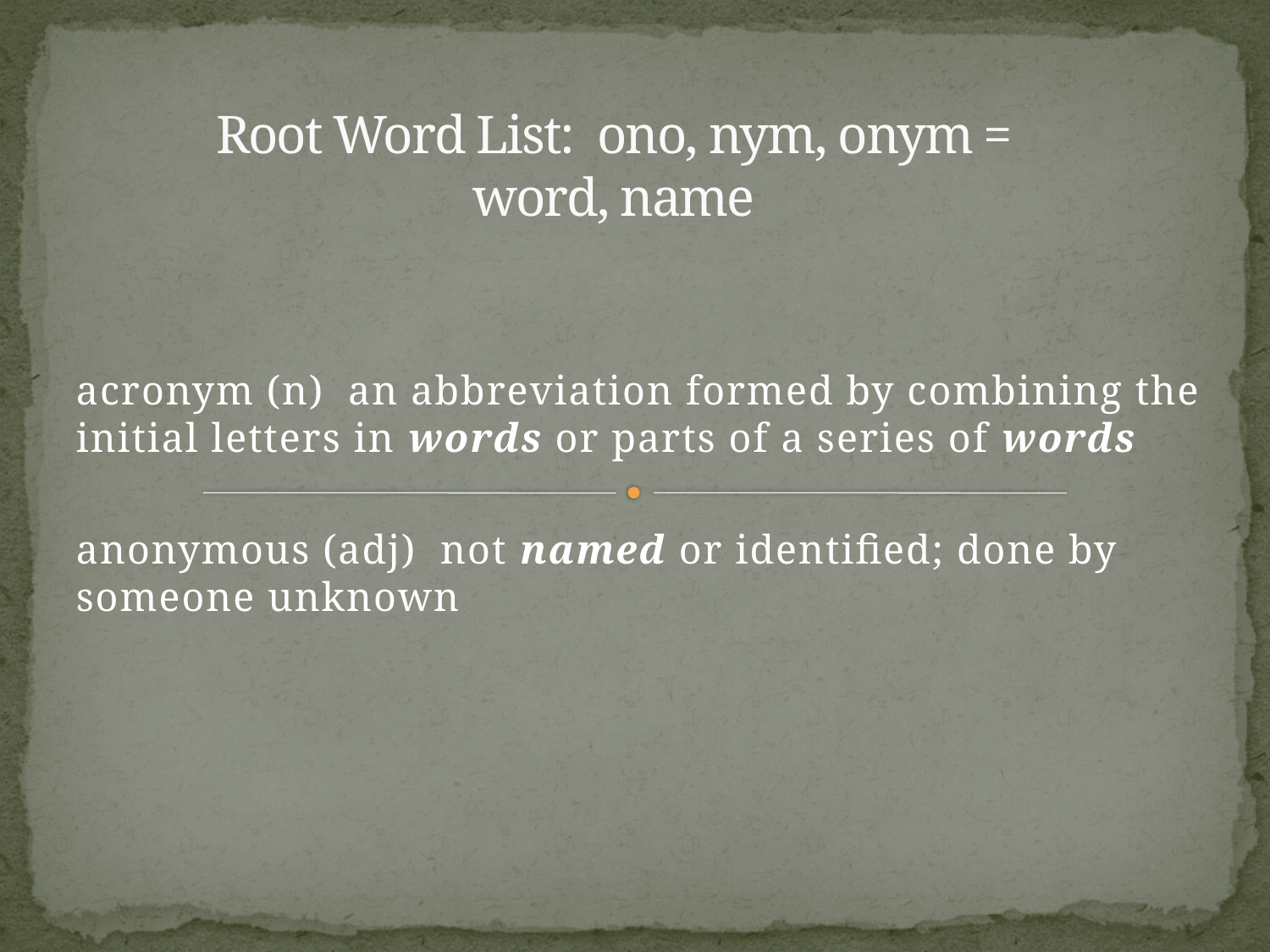

# Root Word List:  ono, nym, onym = word, name
acronym (n)  an abbreviation formed by combining the initial letters in words or parts of a series of words

anonymous (adj)  not named or identified; done by someone unknown